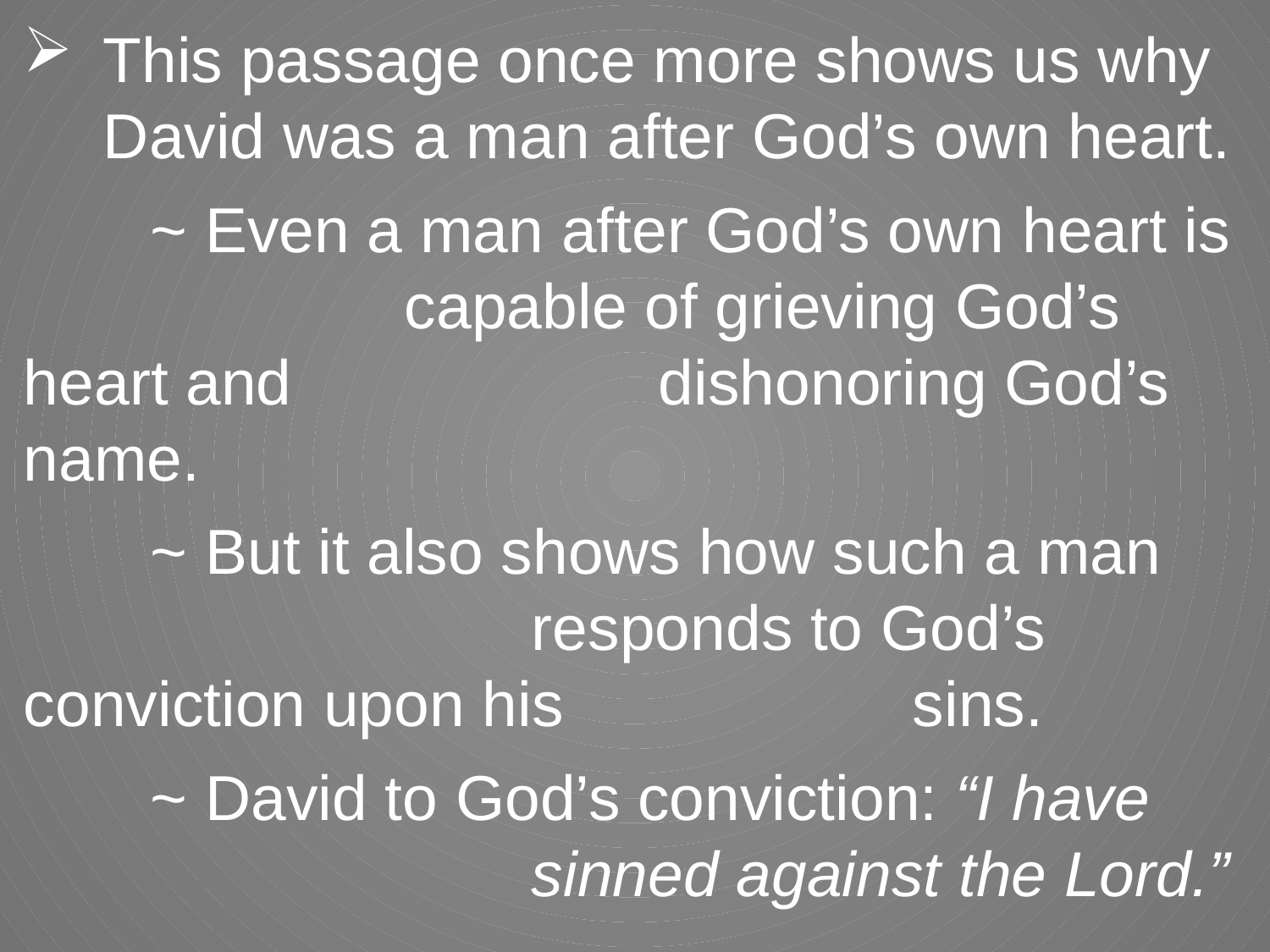

This passage once more shows us why David was a man after God’s own heart.
	~ Even a man after God’s own heart is 			capable of grieving God’s heart and 			dishonoring God’s name.
	~ But it also shows how such a man 				responds to God’s conviction upon his 			sins.
	~ David to God’s conviction: “I have 				sinned against the Lord.”